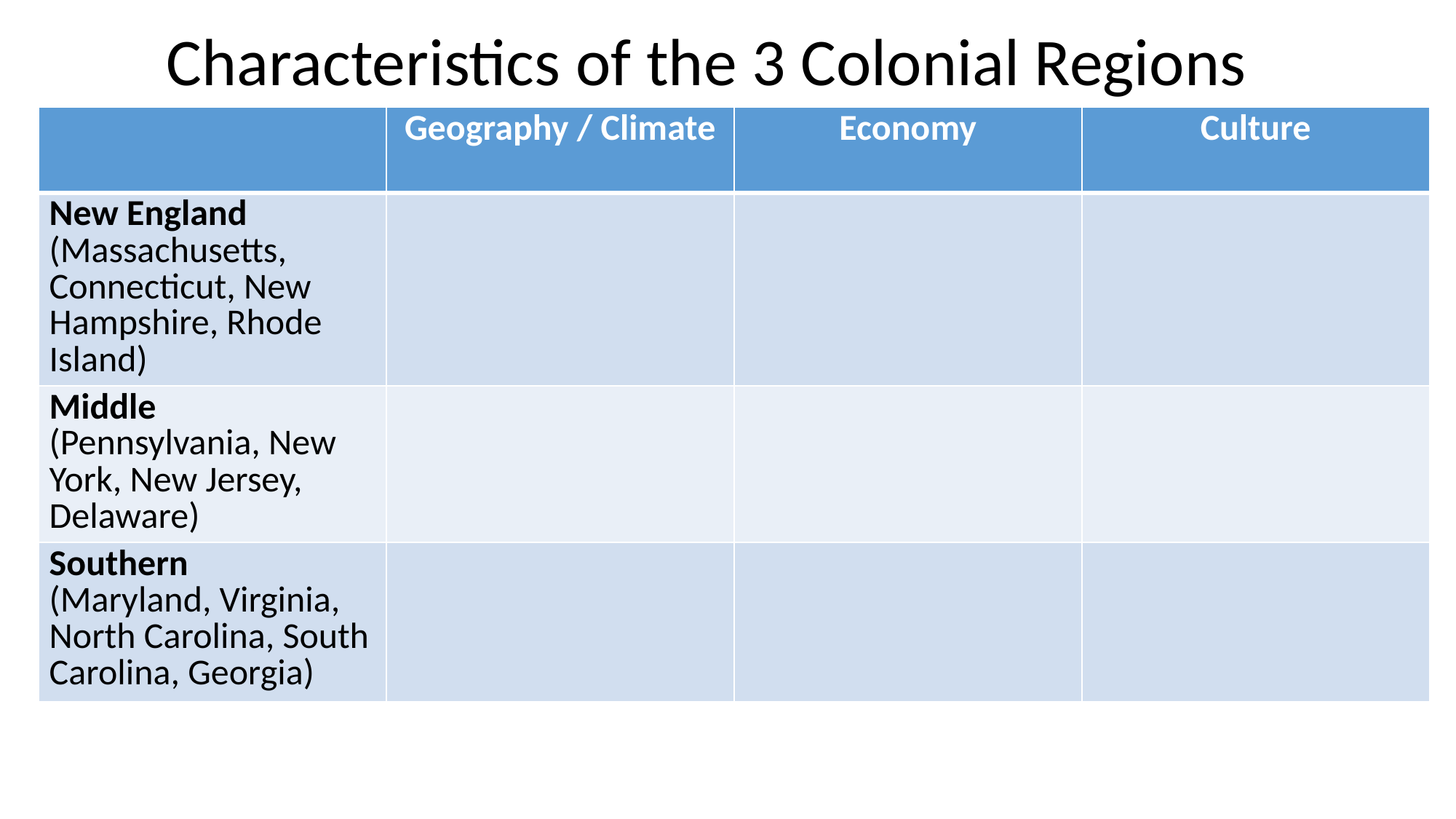

# Characteristics of the 3 Colonial Regions
|  | Geography / Climate | Economy | Culture |
| --- | --- | --- | --- |
| New England (Massachusetts, Connecticut, New Hampshire, Rhode Island) |  |  |  |
| Middle (Pennsylvania, New York, New Jersey, Delaware) |  |  |  |
| Southern (Maryland, Virginia, North Carolina, South Carolina, Georgia) |  |  |  |